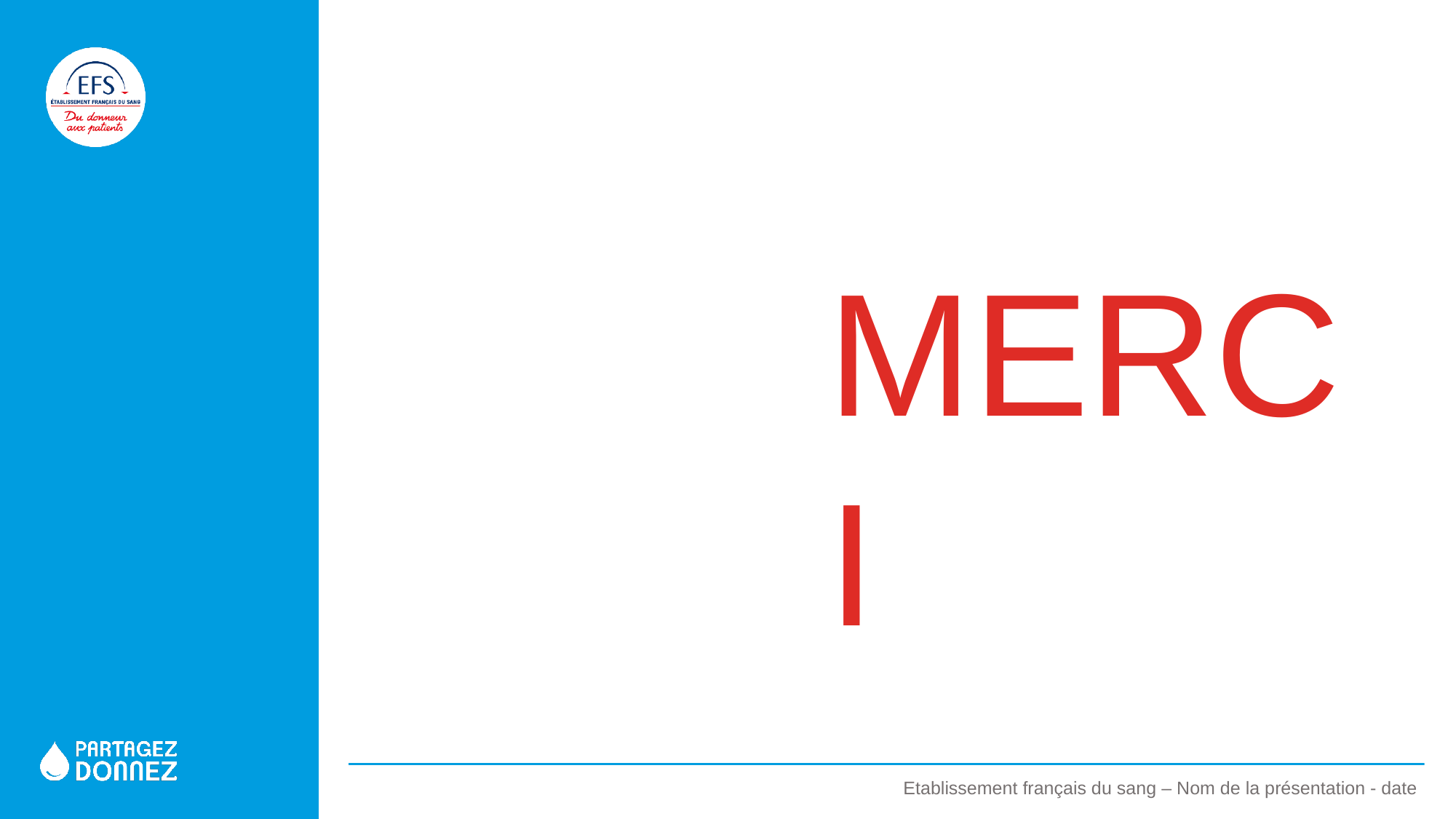

Etablissement français du sang – Nom de la présentation - date